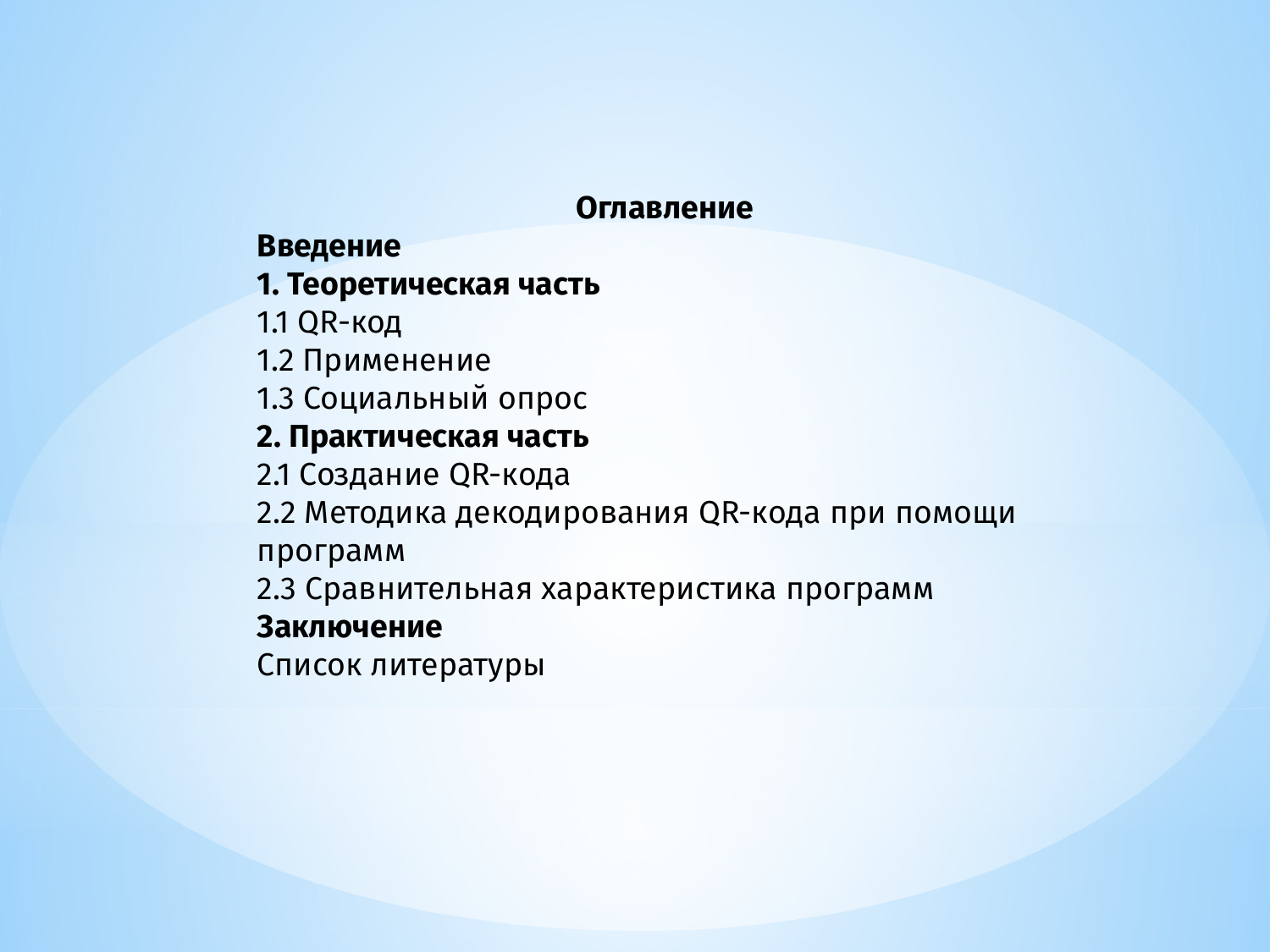

Оглавление
Введение
1. Теоретическая часть 
1.1 QR-код
1.2 Применение
1.3 Социальный опрос
2. Практическая часть
2.1 Создание QR-кода
2.2 Методика декодирования QR-кода при помощи программ
2.3 Сравнительная характеристика программ
Заключение
Список литературы